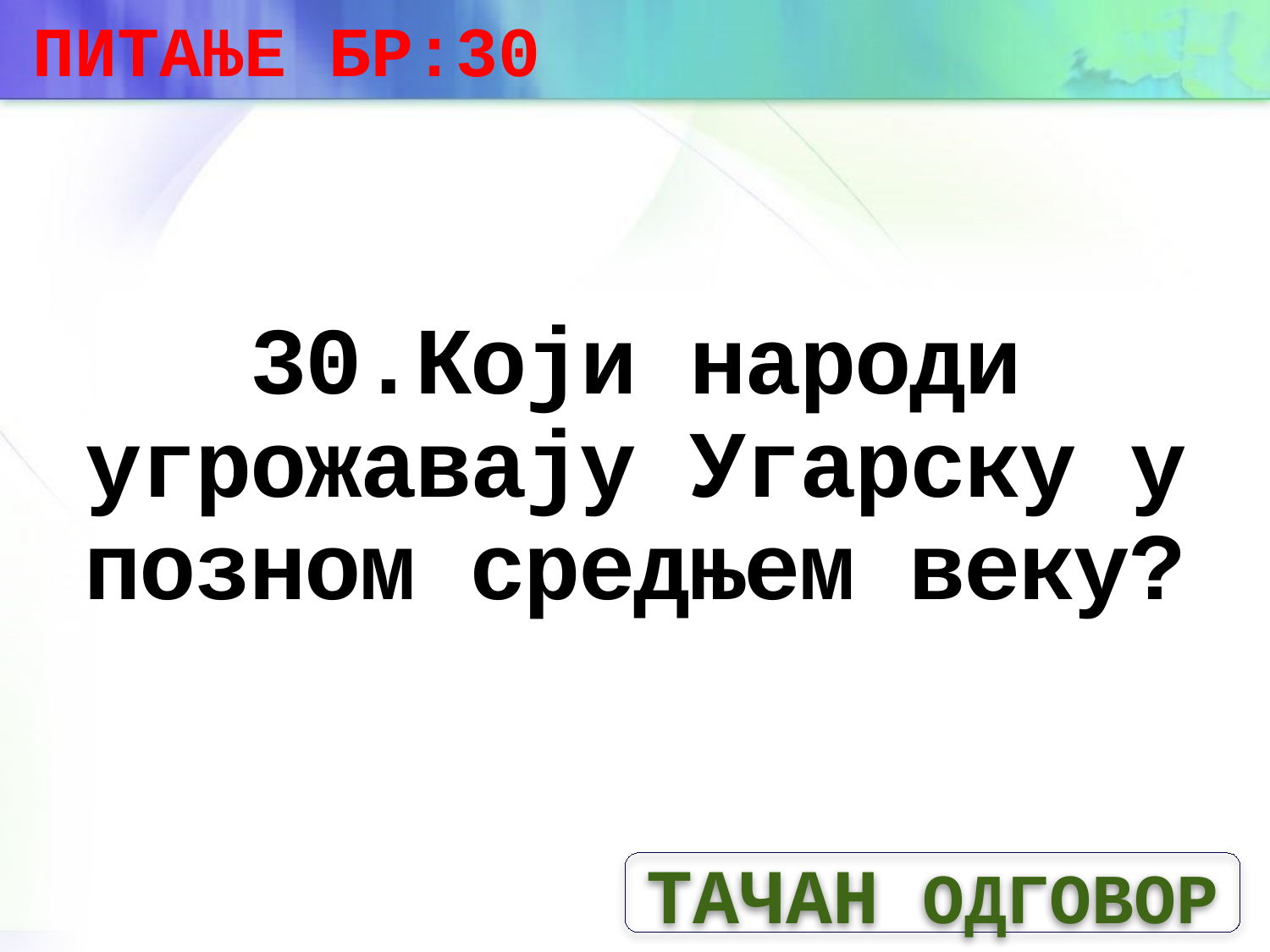

ПИТАЊЕ БР:30
# 30.Који народи угрожавају Угарску у позном средњем веку?
ТАЧАН ОДГОВОР